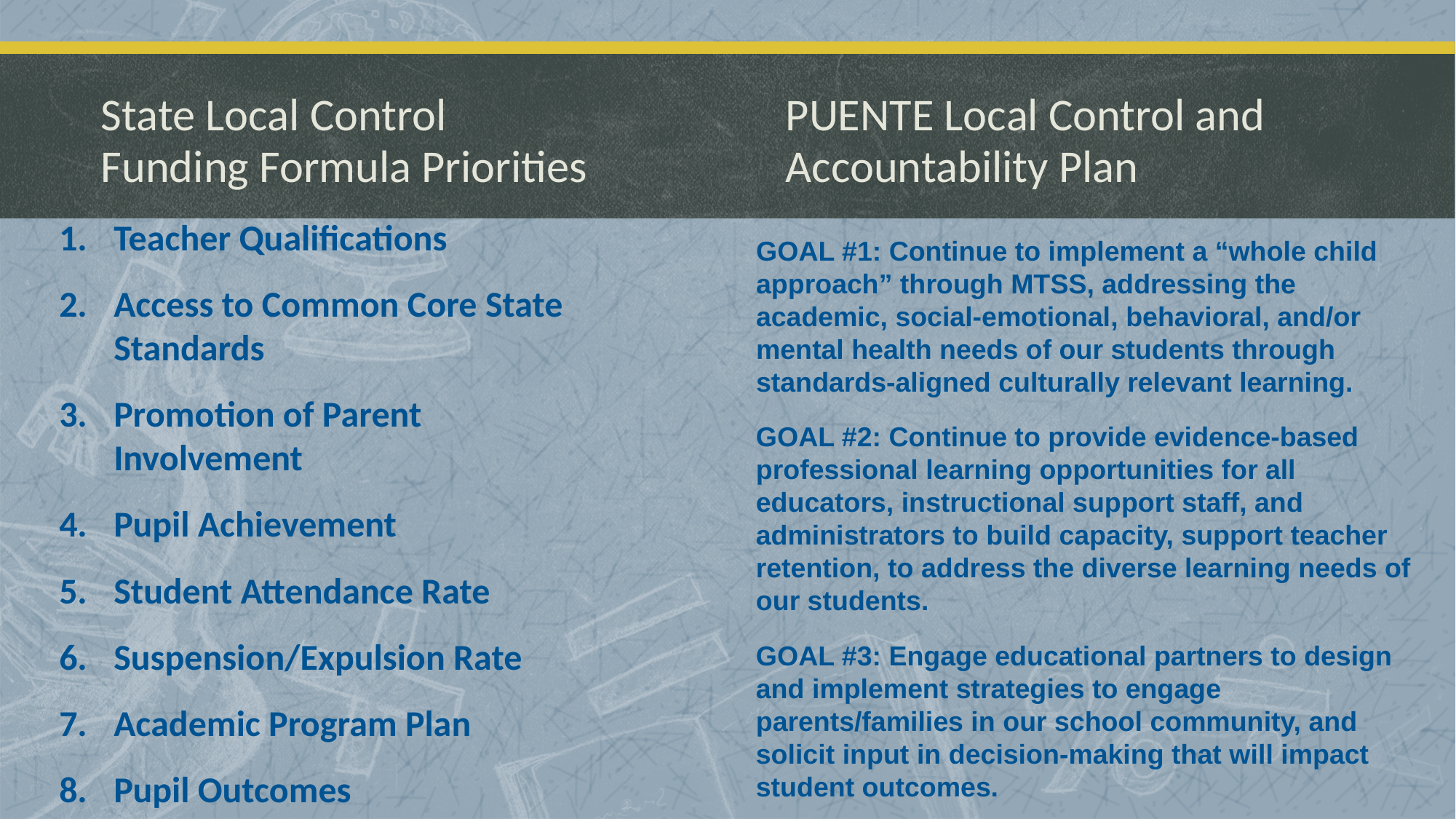

# State Local Control Funding Formula Priorities
PUENTE Local Control and Accountability Plan
Teacher Qualifications
Access to Common Core State Standards
Promotion of Parent Involvement
Pupil Achievement
Student Attendance Rate
Suspension/Expulsion Rate
Academic Program Plan
Pupil Outcomes
GOAL #1: Continue to implement a “whole child approach” through MTSS, addressing the academic, social-emotional, behavioral, and/or mental health needs of our students through standards-aligned culturally relevant learning.
GOAL #2: Continue to provide evidence-based professional learning opportunities for all educators, instructional support staff, and administrators to build capacity, support teacher retention, to address the diverse learning needs of our students.
GOAL #3: Engage educational partners to design and implement strategies to engage parents/families in our school community, and solicit input in decision-making that will impact student outcomes.